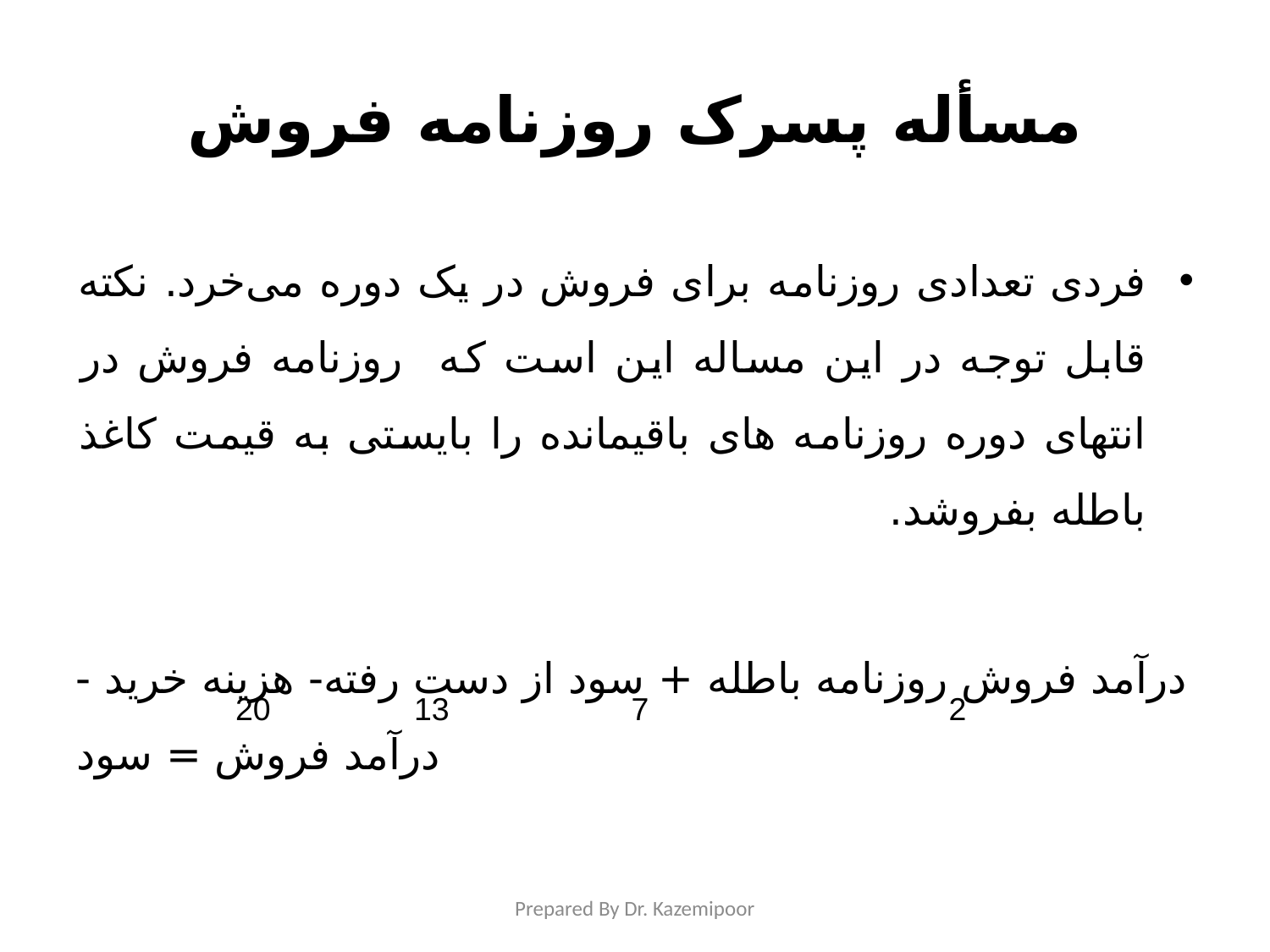

# مسأله پسرک روزنامه فروش
فردی تعدادی روزنامه برای فروش در یک دوره می‌خرد. نکته قابل توجه در این مساله این است که  روزنامه فروش در انتهای دوره روزنامه های باقیمانده را بایستی به قیمت کاغذ باطله بفروشد.

درآمد فروش روزنامه باطله + سود از دست رفته- هزینه خرید - درآمد فروش = سود
20
13
7
2
Prepared By Dr. Kazemipoor